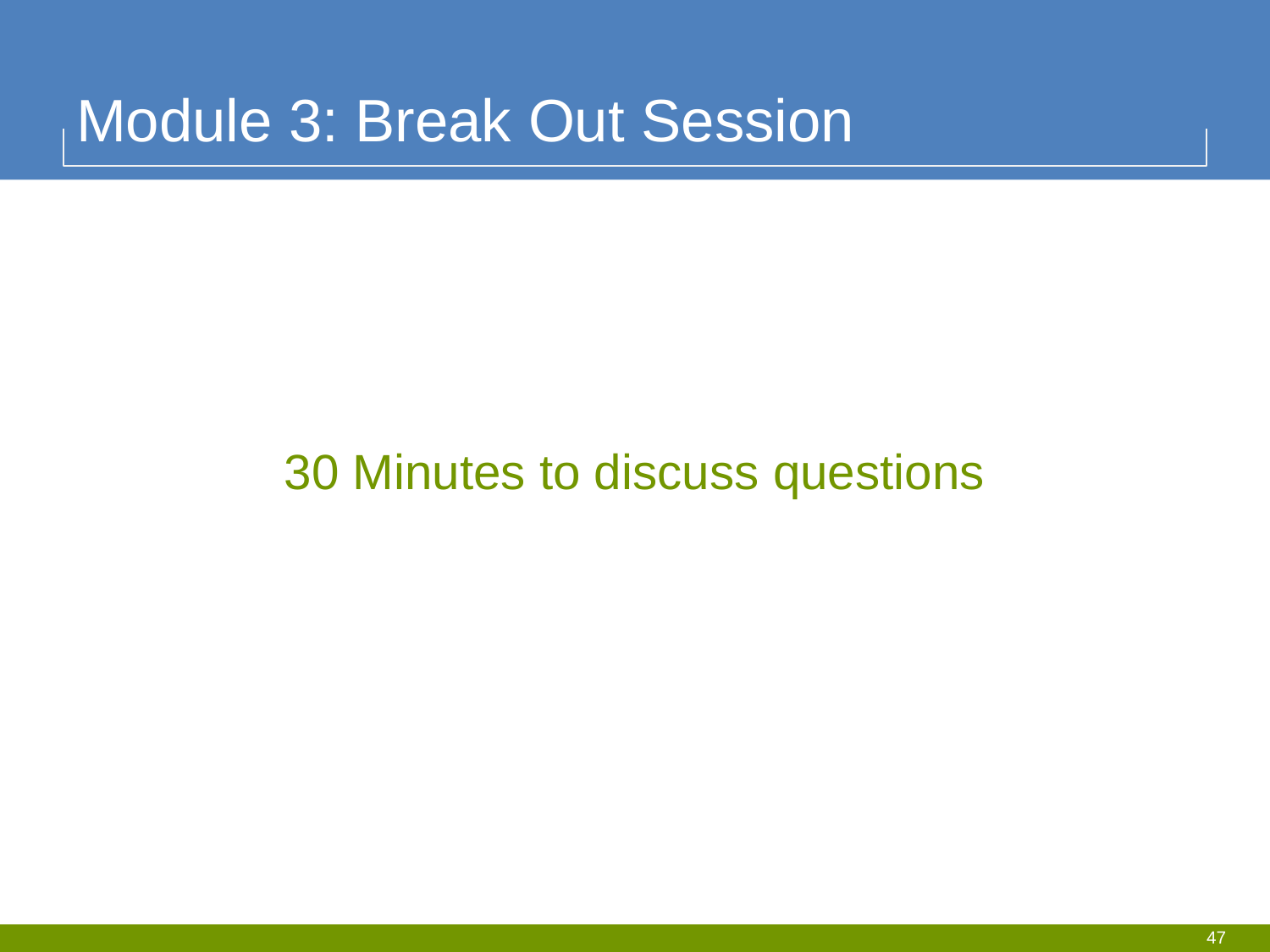

# Module 3: Break Out Session
30 Minutes to discuss questions